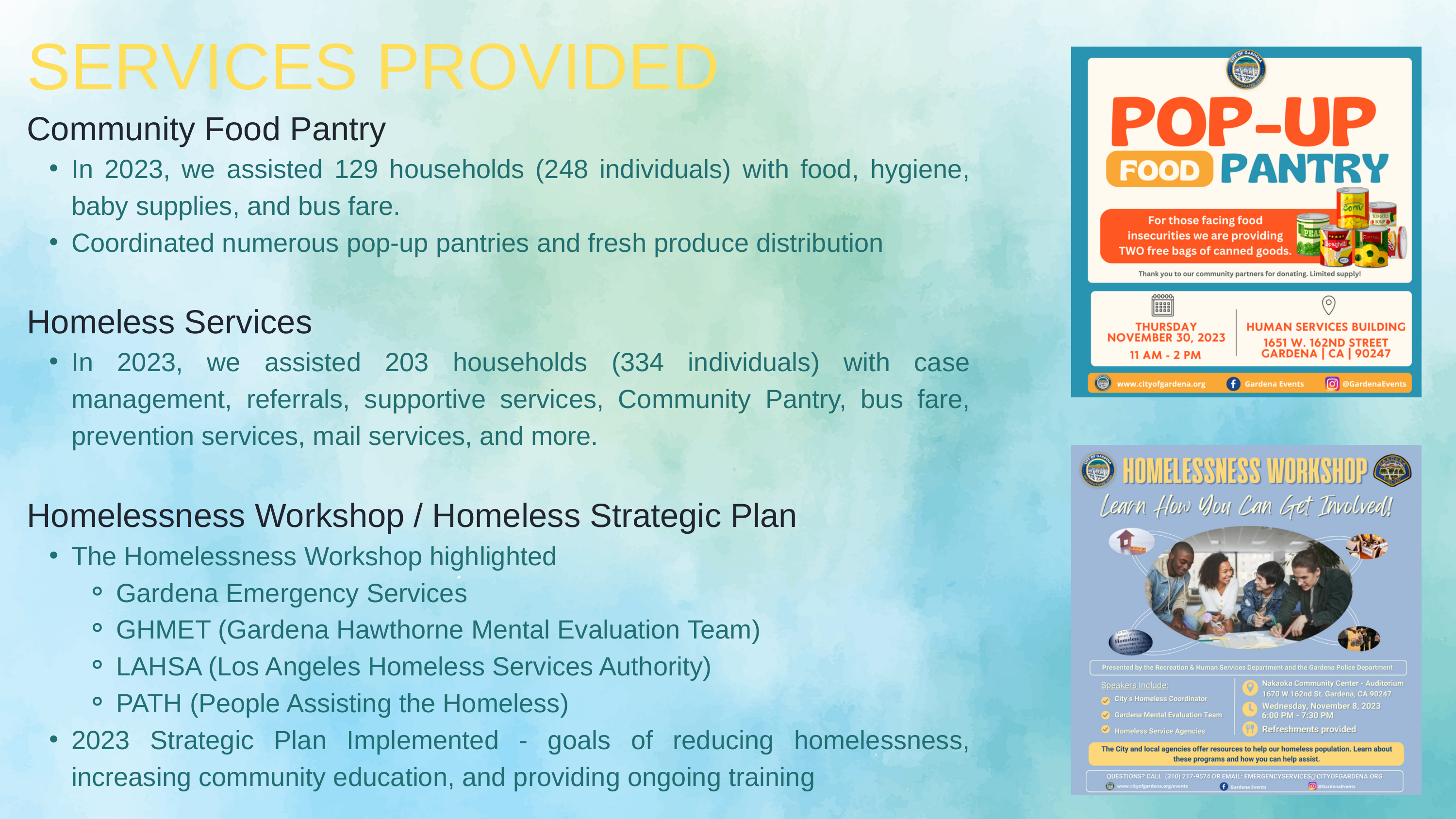

SERVICES PROVIDED

Community Food Pantry
In 2023, we assisted 129 households (248 individuals) with food, hygiene, baby supplies, and bus fare.
Coordinated numerous pop-up pantries and fresh produce distribution

Homeless Services
In 2023, we assisted 203 households (334 individuals) with case management, referrals, supportive services, Community Pantry, bus fare, prevention services, mail services, and more.

Homelessness Workshop / Homeless Strategic Plan
The Homelessness Workshop highlighted
Gardena Emergency Services
GHMET (Gardena Hawthorne Mental Evaluation Team)
LAHSA (Los Angeles Homeless Services Authority)
PATH (People Assisting the Homeless)
2023 Strategic Plan Implemented - goals of reducing homelessness, increasing community education, and providing ongoing training